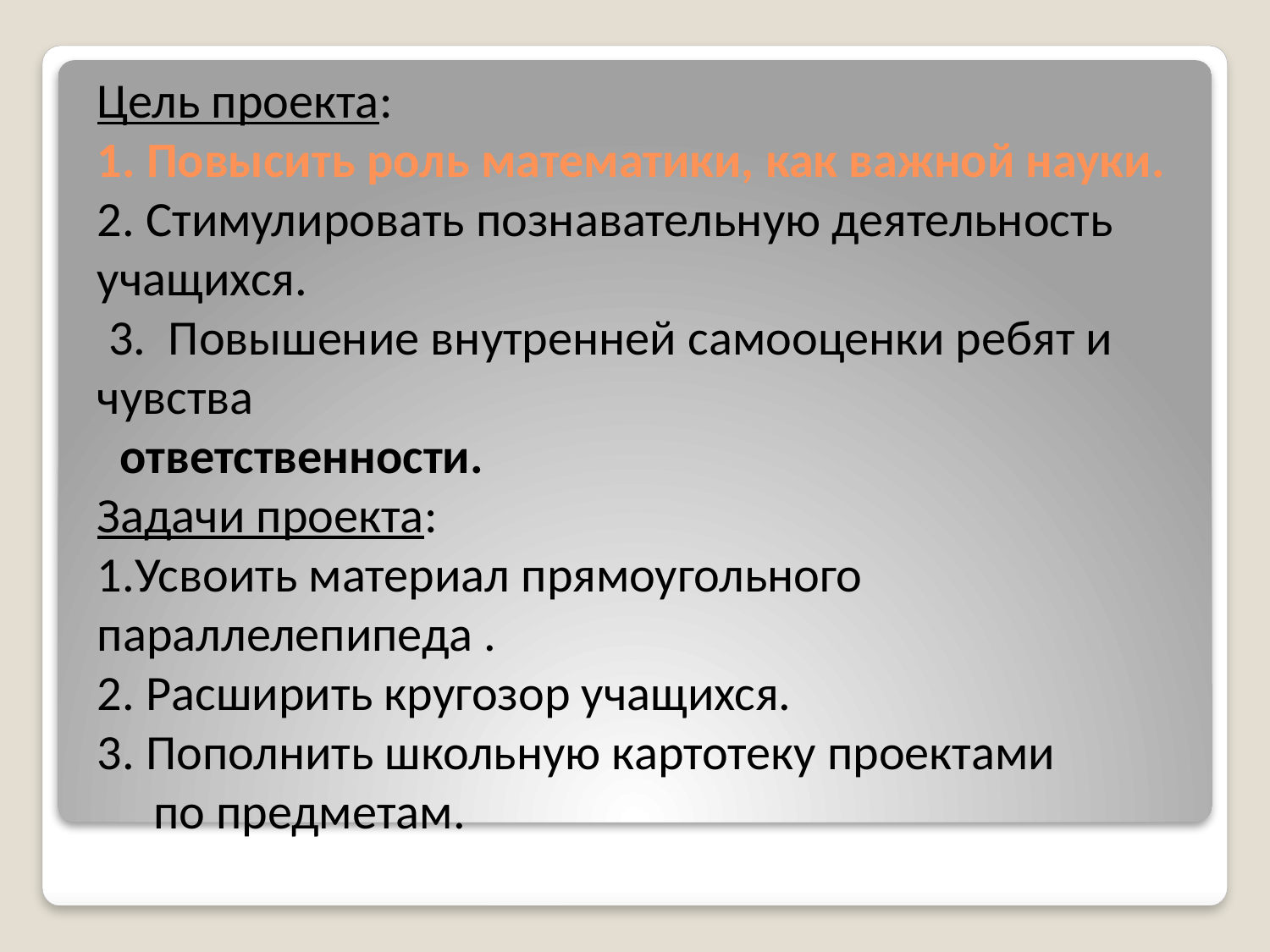

# Цель проекта: 1. Повысить роль математики, как важной науки. 2. Стимулировать познавательную деятельность учащихся. 3.  Повышение внутренней самооценки ребят и чувства ответственности. Задачи проекта: 1.Усвоить материал прямоугольного параллелепипеда . 2. Расширить кругозор учащихся. 3. Пополнить школьную картотеку проектами по предметам.